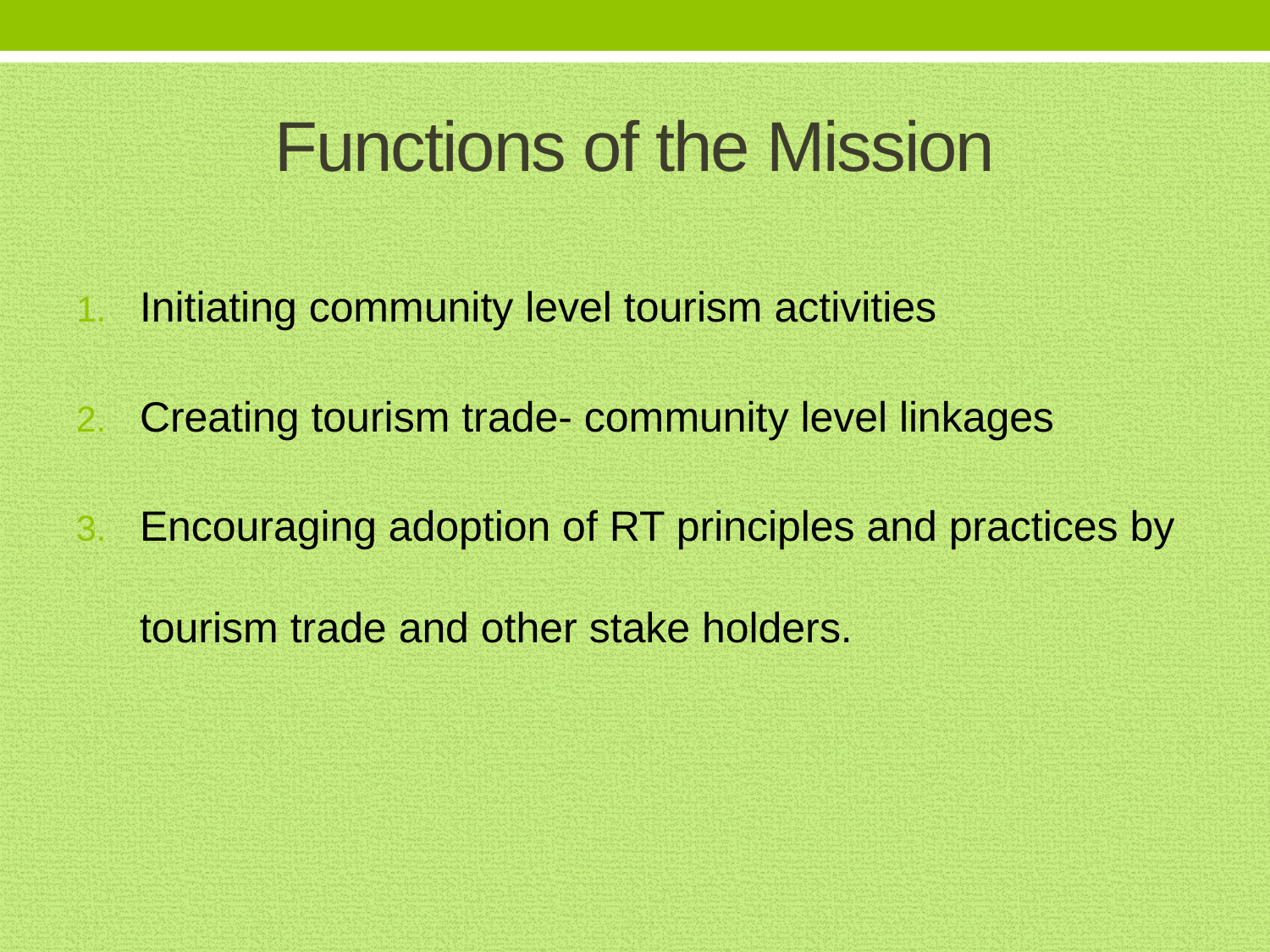

# Functions of the Mission
Initiating community level tourism activities
Creating tourism trade- community level linkages
Encouraging adoption of RT principles and practices by tourism trade and other stake holders.